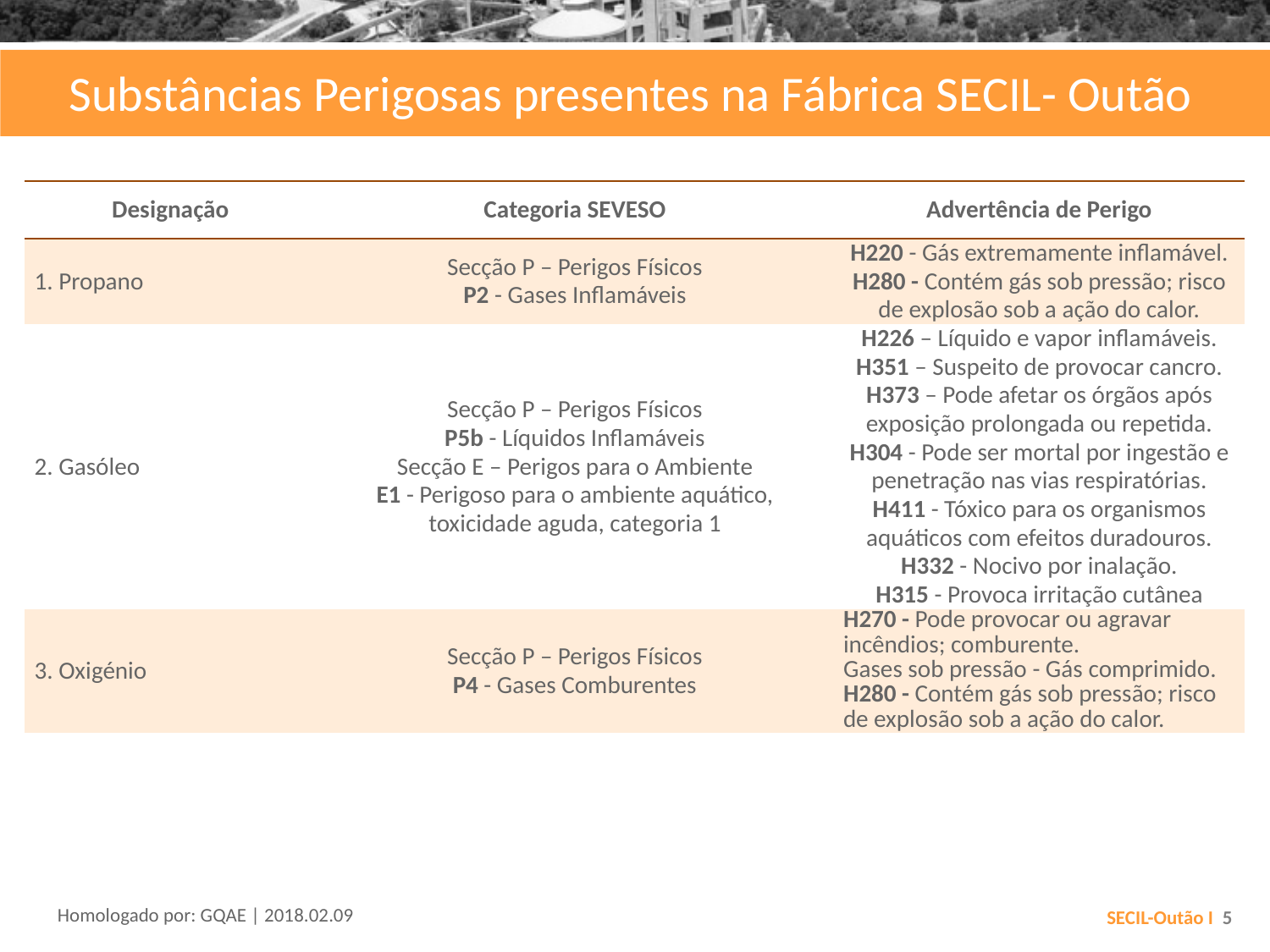

# Substâncias Perigosas presentes na Fábrica SECIL- Outão
| Designação | Categoria SEVESO | Advertência de Perigo |
| --- | --- | --- |
| 1. Propano | Secção P – Perigos Físicos P2 - Gases Inflamáveis | H220 - Gás extremamente inflamável. H280 - Contém gás sob pressão; risco de explosão sob a ação do calor. |
| 2. Gasóleo | Secção P – Perigos Físicos P5b - Líquidos Inflamáveis Secção E – Perigos para o Ambiente E1 - Perigoso para o ambiente aquático, toxicidade aguda, categoria 1 | H226 – Líquido e vapor inflamáveis. H351 – Suspeito de provocar cancro. H373 – Pode afetar os órgãos após exposição prolongada ou repetida. H304 - Pode ser mortal por ingestão e penetração nas vias respiratórias. H411 - Tóxico para os organismos aquáticos com efeitos duradouros. H332 - Nocivo por inalação. H315 - Provoca irritação cutânea |
| 3. Oxigénio | Secção P – Perigos Físicos P4 - Gases Comburentes | H270 - Pode provocar ou agravar incêndios; comburente. Gases sob pressão - Gás comprimido. H280 - Contém gás sob pressão; risco de explosão sob a ação do calor. |
Homologado por: GQAE | 2018.02.09
SECIL-Outão I  5